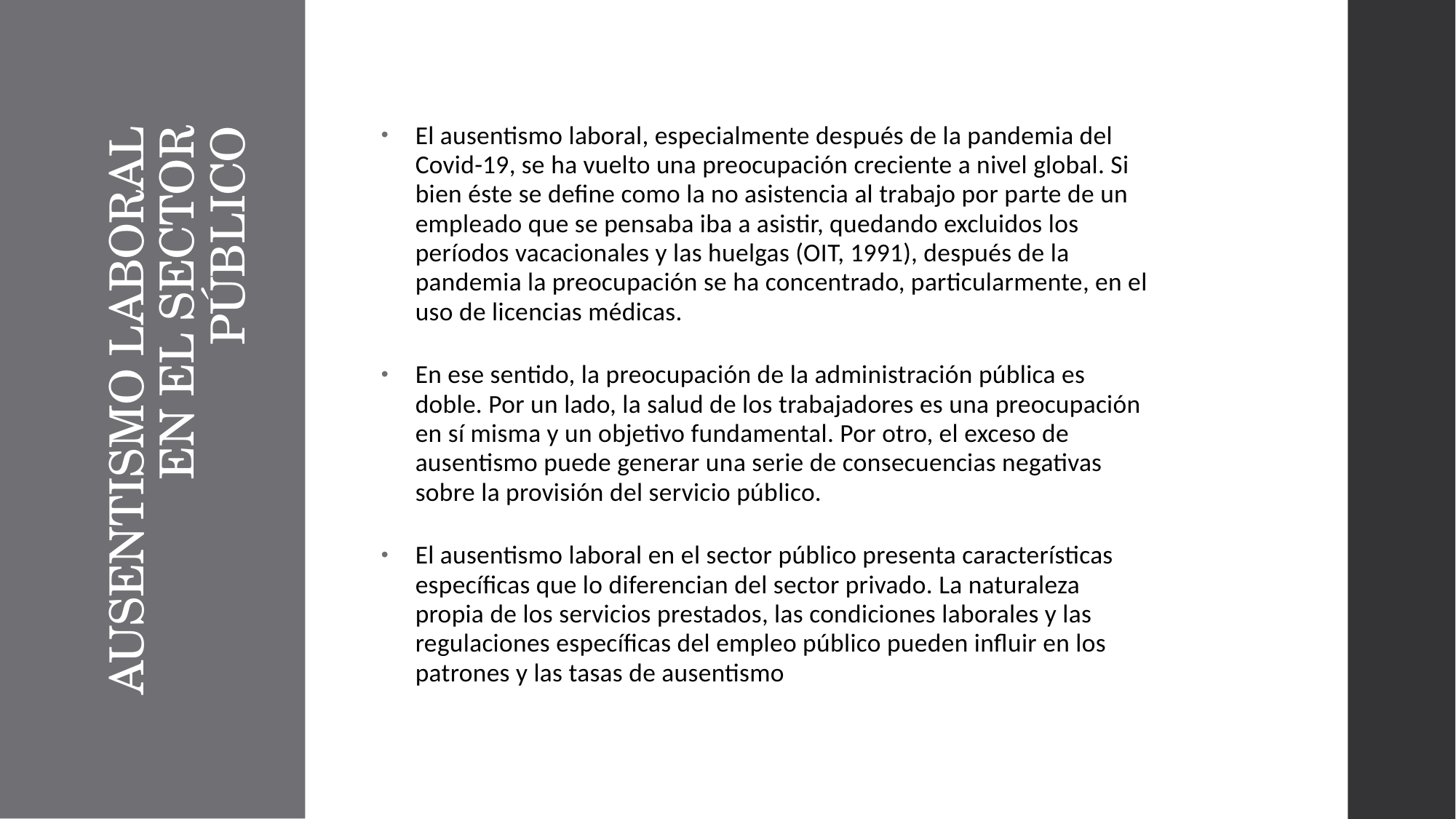

El ausentismo laboral, especialmente después de la pandemia del Covid-19, se ha vuelto una preocupación creciente a nivel global. Si bien éste se define como la no asistencia al trabajo por parte de un empleado que se pensaba iba a asistir, quedando excluidos los períodos vacacionales y las huelgas (OIT, 1991), después de la pandemia la preocupación se ha concentrado, particularmente, en el uso de licencias médicas.
En ese sentido, la preocupación de la administración pública es doble. Por un lado, la salud de los trabajadores es una preocupación en sí misma y un objetivo fundamental. Por otro, el exceso de ausentismo puede generar una serie de consecuencias negativas sobre la provisión del servicio público.
El ausentismo laboral en el sector público presenta características específicas que lo diferencian del sector privado. La naturaleza propia de los servicios prestados, las condiciones laborales y las regulaciones específicas del empleo público pueden influir en los patrones y las tasas de ausentismo
# AUSENTISMO LABORAL EN EL SECTOR PÚBLICO